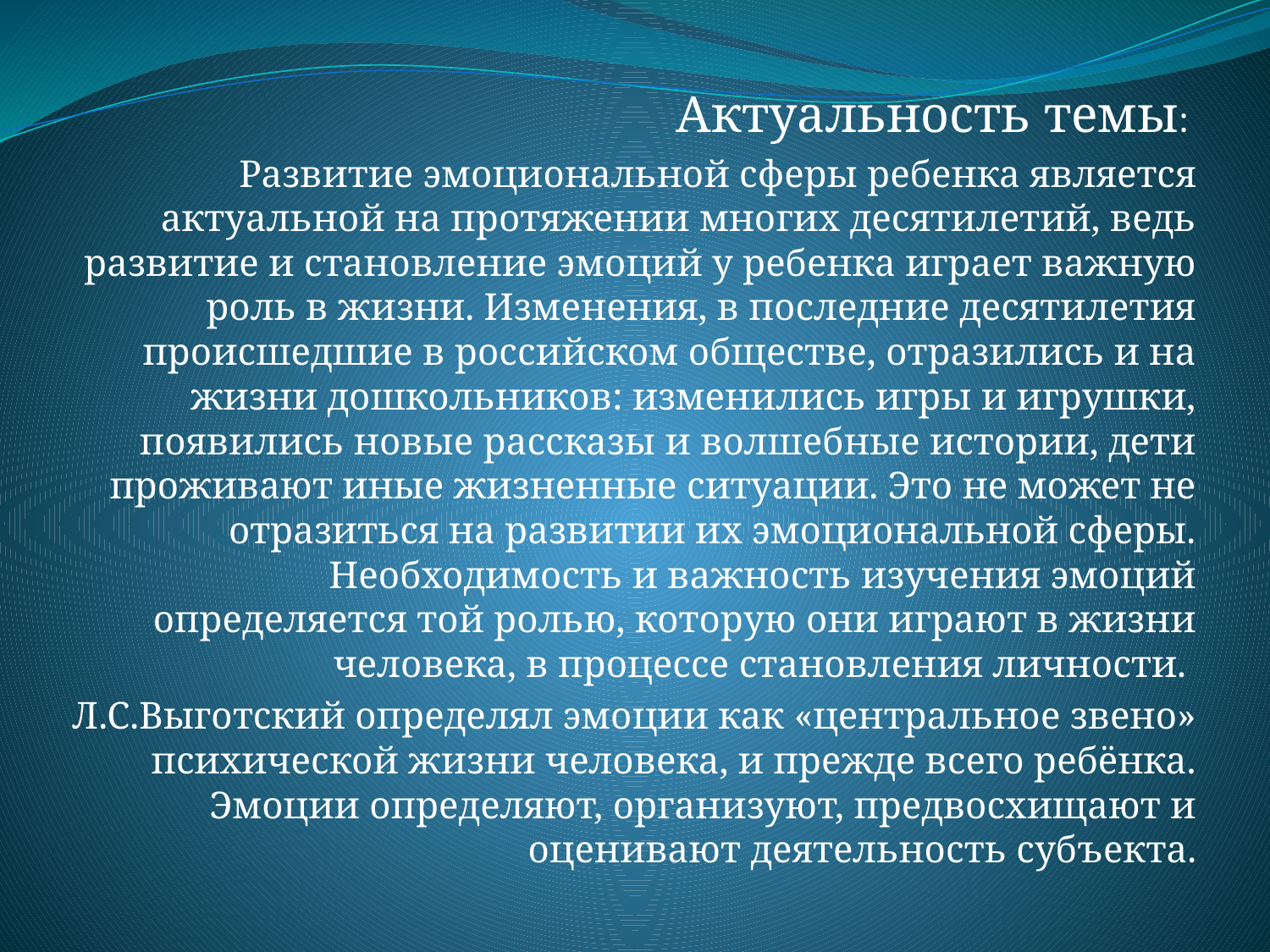

Актуальность темы:
Развитие эмоциональной сферы ребенка является актуальной на протяжении многих десятилетий, ведь развитие и становление эмоций у ребенка играет важную роль в жизни. Изменения, в последние десятилетия происшедшие в российском обществе, отразились и на жизни дошкольников: изменились игры и игрушки, появились новые рассказы и волшебные истории, дети проживают иные жизненные ситуации. Это не может не отразиться на развитии их эмоциональной сферы. Необходимость и важность изучения эмоций определяется той ролью, которую они играют в жизни человека, в процессе становления личности.
Л.С.Выготский определял эмоции как «центральное звено» психической жизни человека, и прежде всего ребёнка. Эмоции определяют, организуют, предвосхищают и оценивают деятельность субъекта.